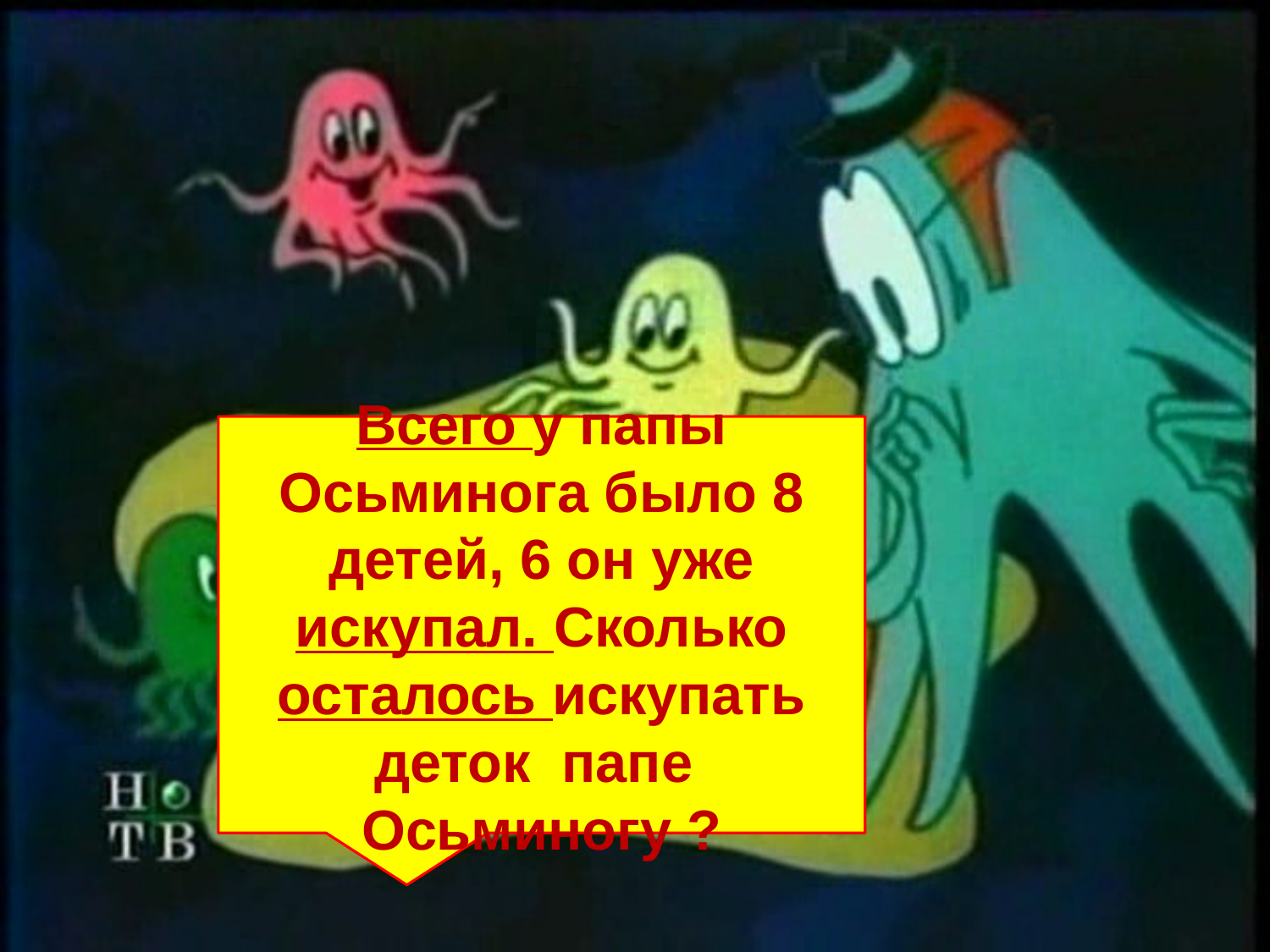

Всего у папы Осьминога было 8 детей, 6 он уже искупал. Сколько осталось искупать деток  папе  Осьминогу ?